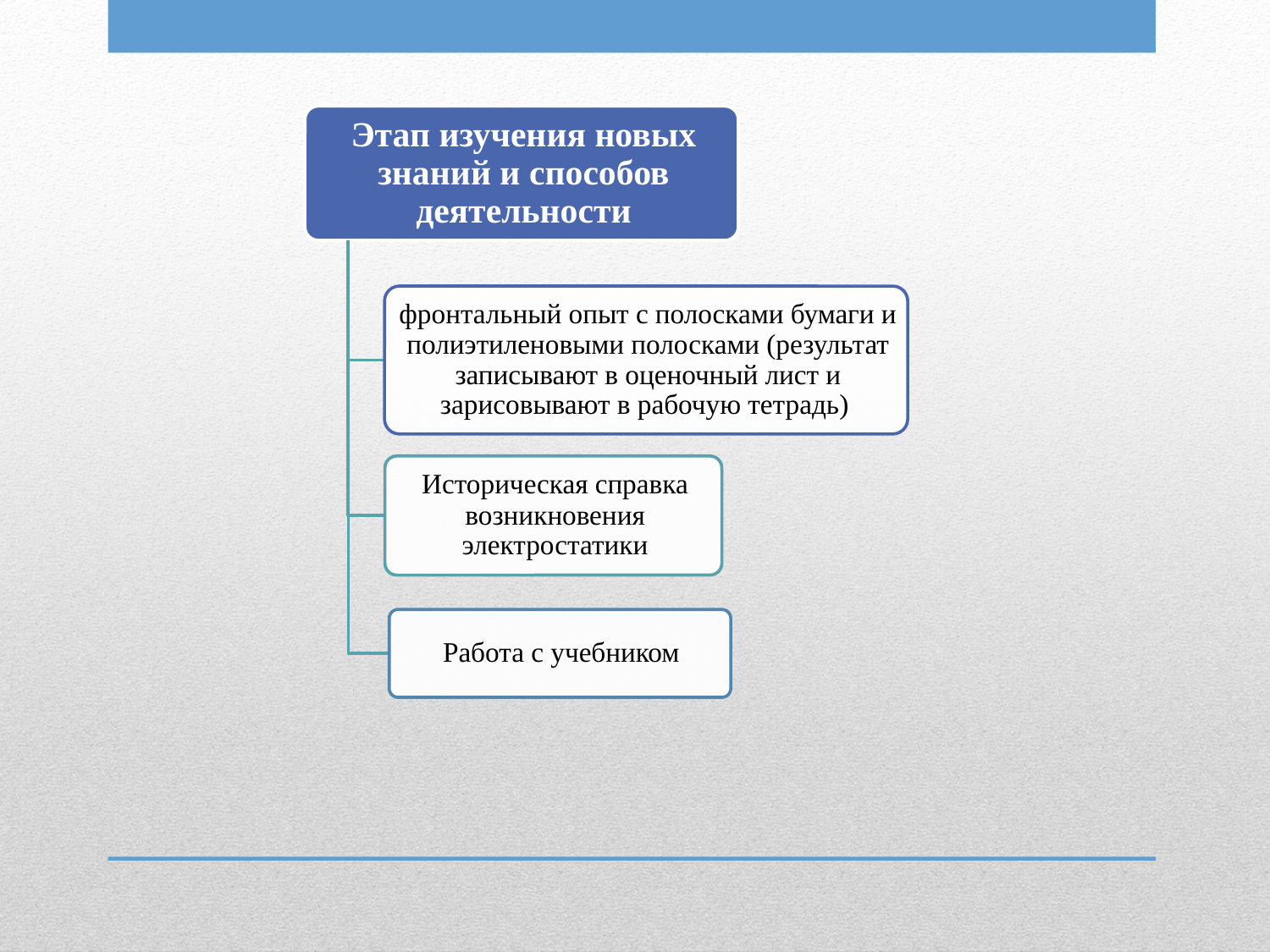

Этап изучения новых знаний и способов деятельности
фронтальный опыт с полосками бумаги и полиэтиленовыми полосками (результат записывают в оценочный лист и зарисовывают в рабочую тетрадь)
Работа с учебником
Историческая справка возникновения электростатики